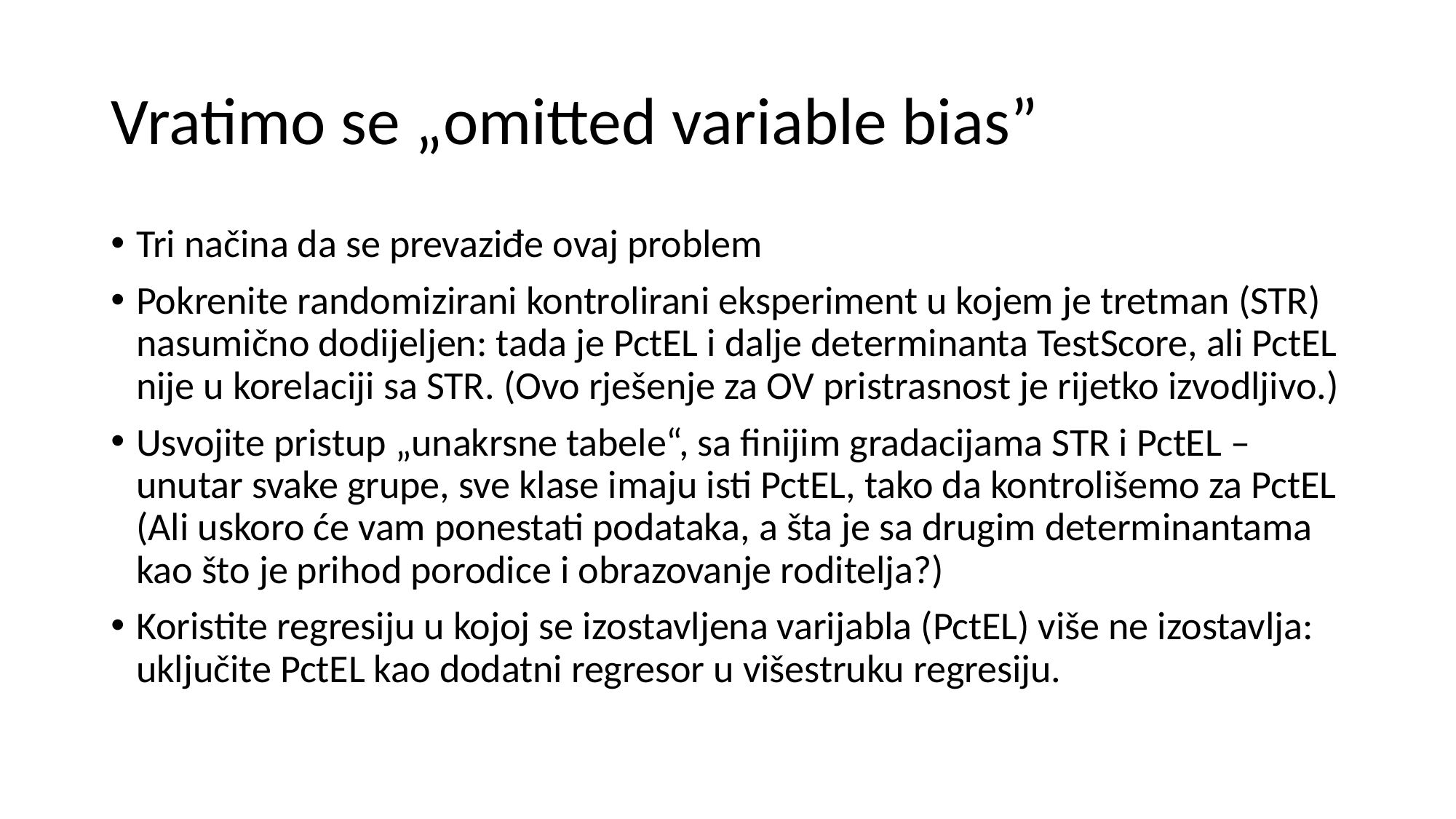

# Vratimo se „omitted variable bias”
Tri načina da se prevaziđe ovaj problem
Pokrenite randomizirani kontrolirani eksperiment u kojem je tretman (STR) nasumično dodijeljen: tada je PctEL i dalje determinanta TestScore, ali PctEL nije u korelaciji sa STR. (Ovo rješenje za OV pristrasnost je rijetko izvodljivo.)
Usvojite pristup „unakrsne tabele“, sa finijim gradacijama STR i PctEL – unutar svake grupe, sve klase imaju isti PctEL, tako da kontrolišemo za PctEL (Ali uskoro će vam ponestati podataka, a šta je sa drugim determinantama kao što je prihod porodice i obrazovanje roditelja?)
Koristite regresiju u kojoj se izostavljena varijabla (PctEL) više ne izostavlja: uključite PctEL kao dodatni regresor u višestruku regresiju.